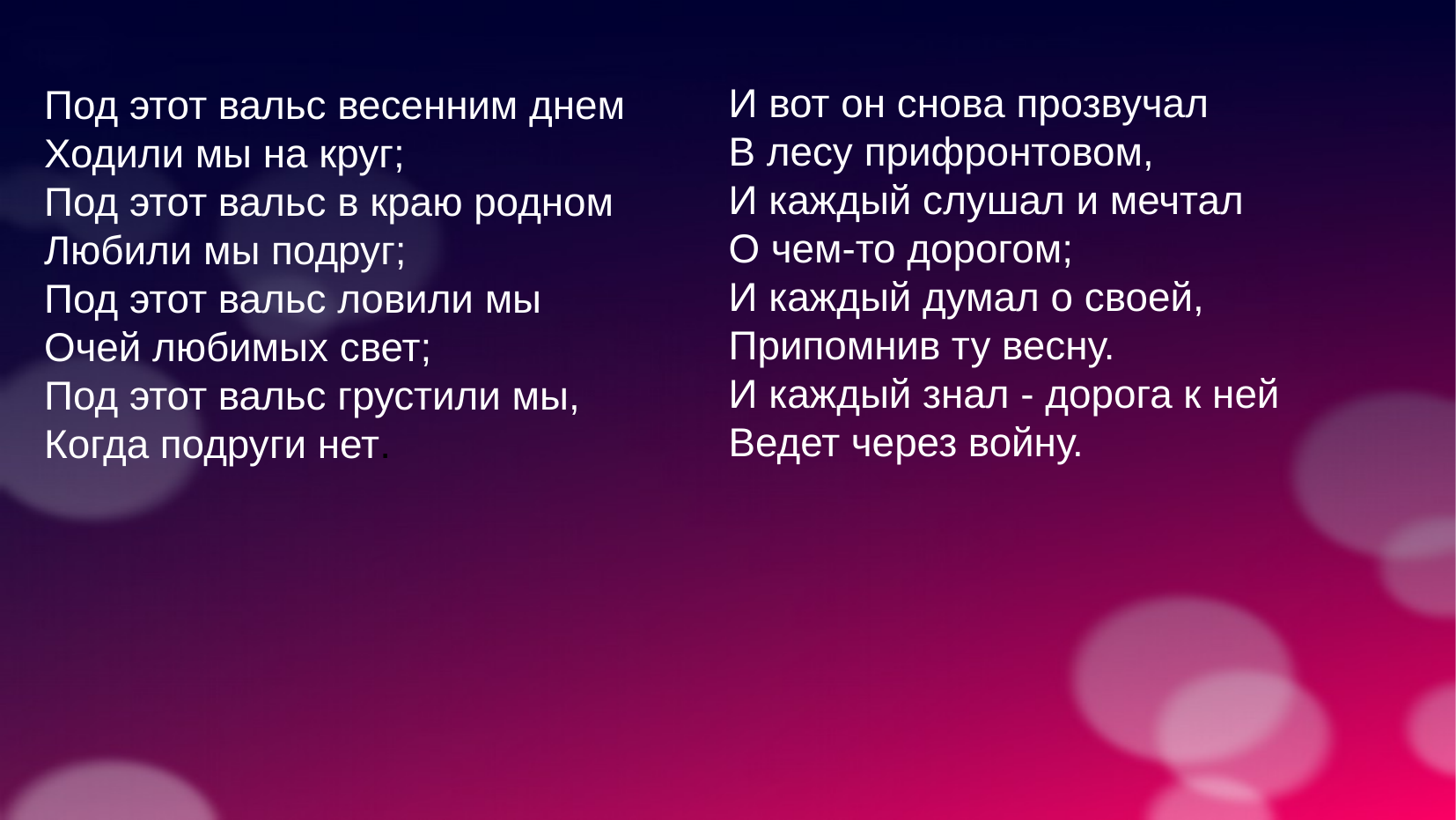

И вот он снова прозвучал
В лесу прифронтовом,
И каждый слушал и мечтал
О чем-то дорогом;
И каждый думал о своей,
Припомнив ту весну.
И каждый знал - дорога к ней
Ведет через войну.
Под этот вальс весенним днем
Ходили мы на круг;
Под этот вальс в краю родном
Любили мы подруг;
Под этот вальс ловили мы
Очей любимых свет;
Под этот вальс грустили мы,
Когда подруги нет.